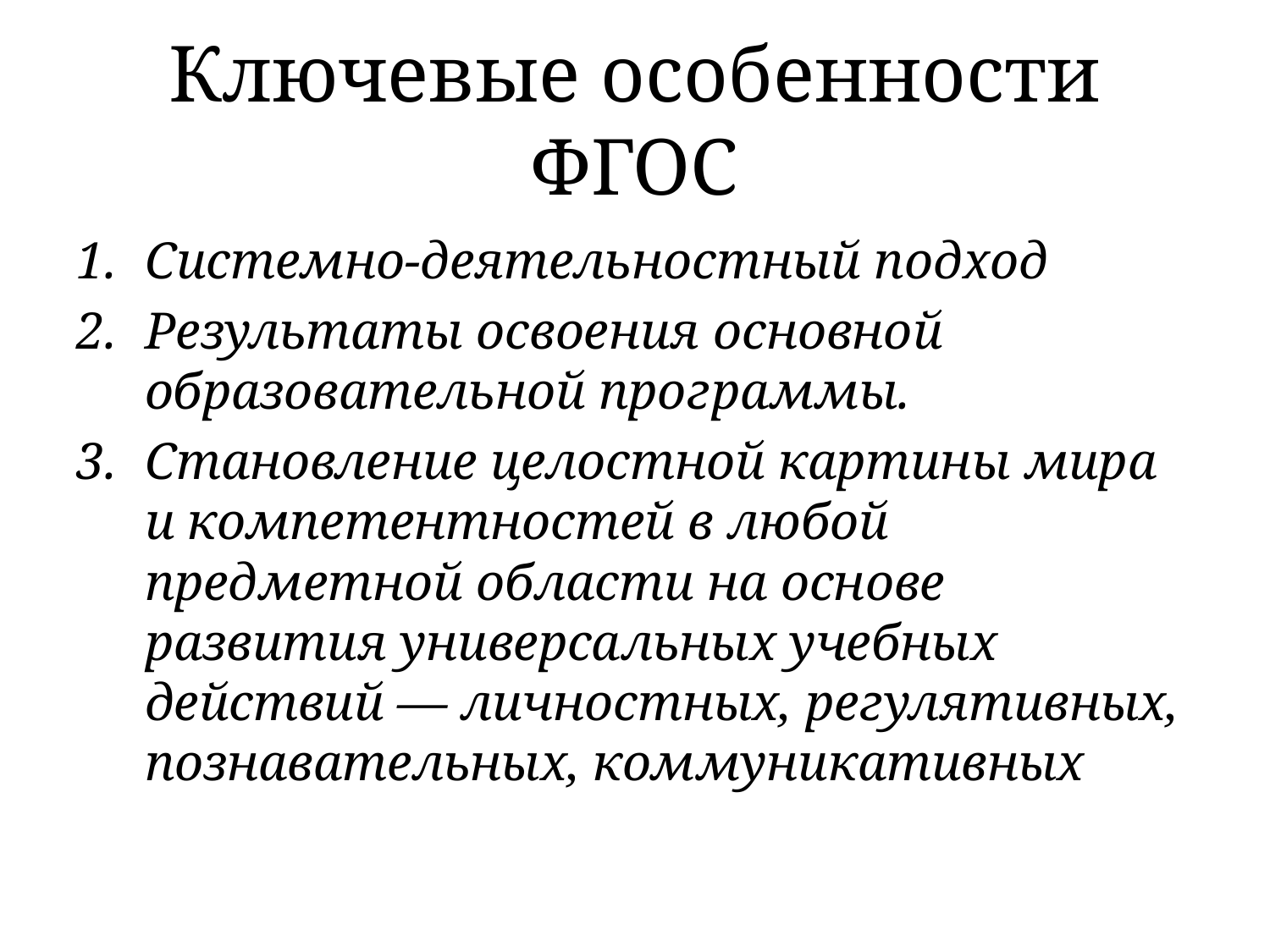

# Ключевые особенности ФГОС
Системно-деятельностный подход
Результаты освоения основной образовательной программы.
Становление целостной картины мира и компетентностей в любой предметной области на основе развития универсальных учебных действий — личностных, регулятивных, познавательных, коммуникативных